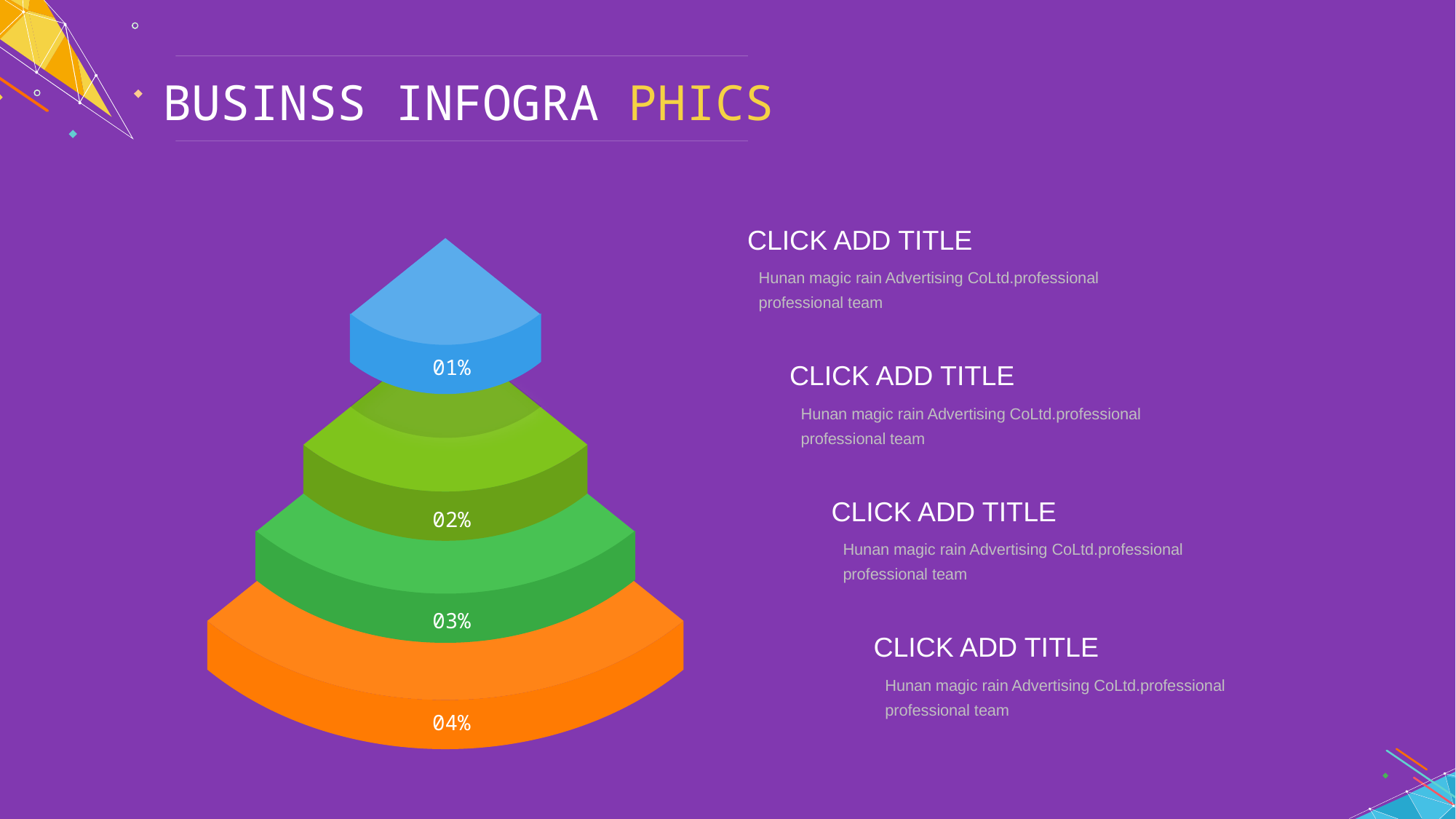

CLICK ADD TITLE
Hunan magic rain Advertising CoLtd.professional professional team

01%

02%

03%

04%
CLICK ADD TITLE
Hunan magic rain Advertising CoLtd.professional professional team
CLICK ADD TITLE
Hunan magic rain Advertising CoLtd.professional professional team
CLICK ADD TITLE
Hunan magic rain Advertising CoLtd.professional professional team